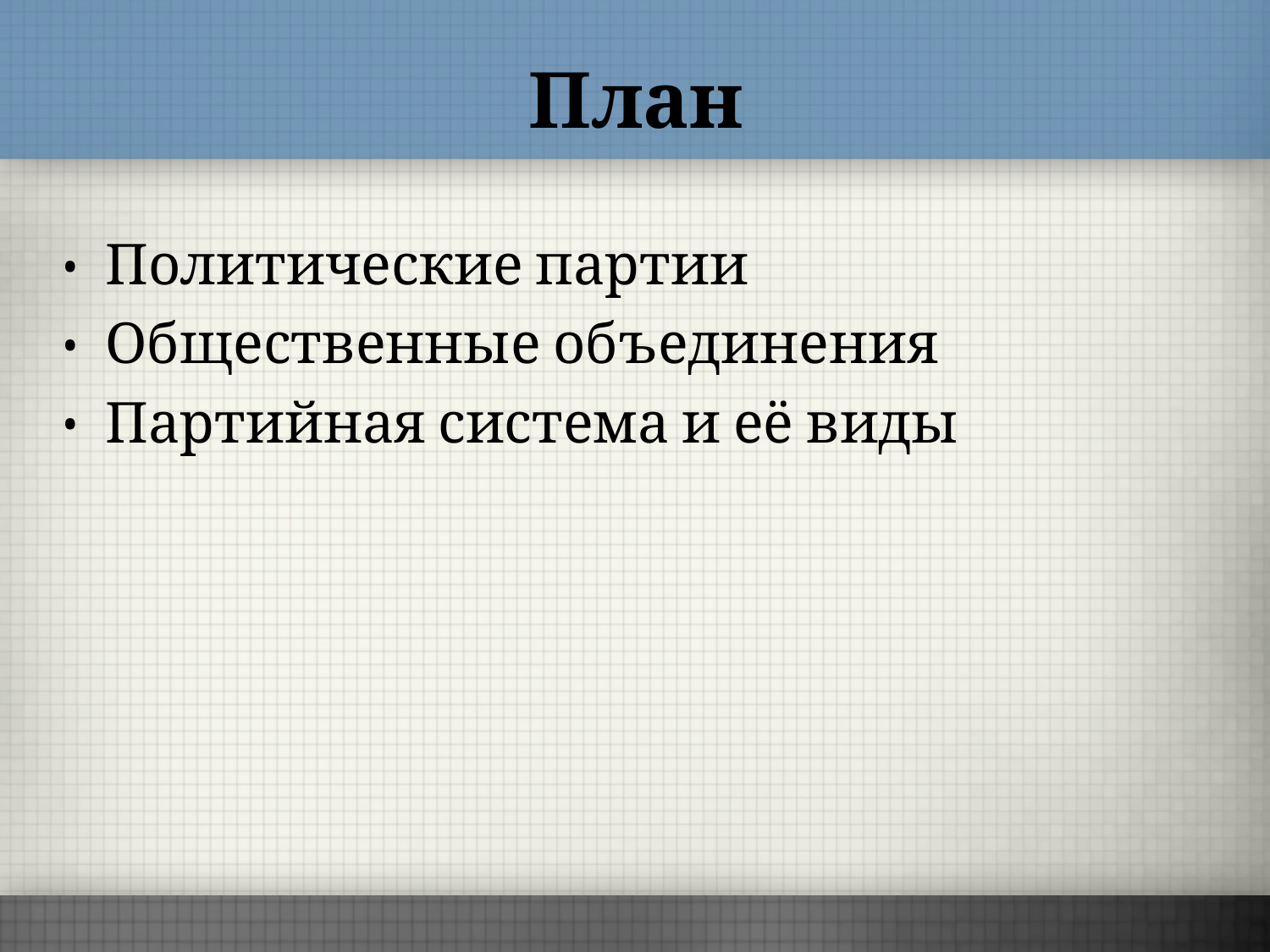

# План
Политические партии
Общественные объединения
Партийная система и её виды